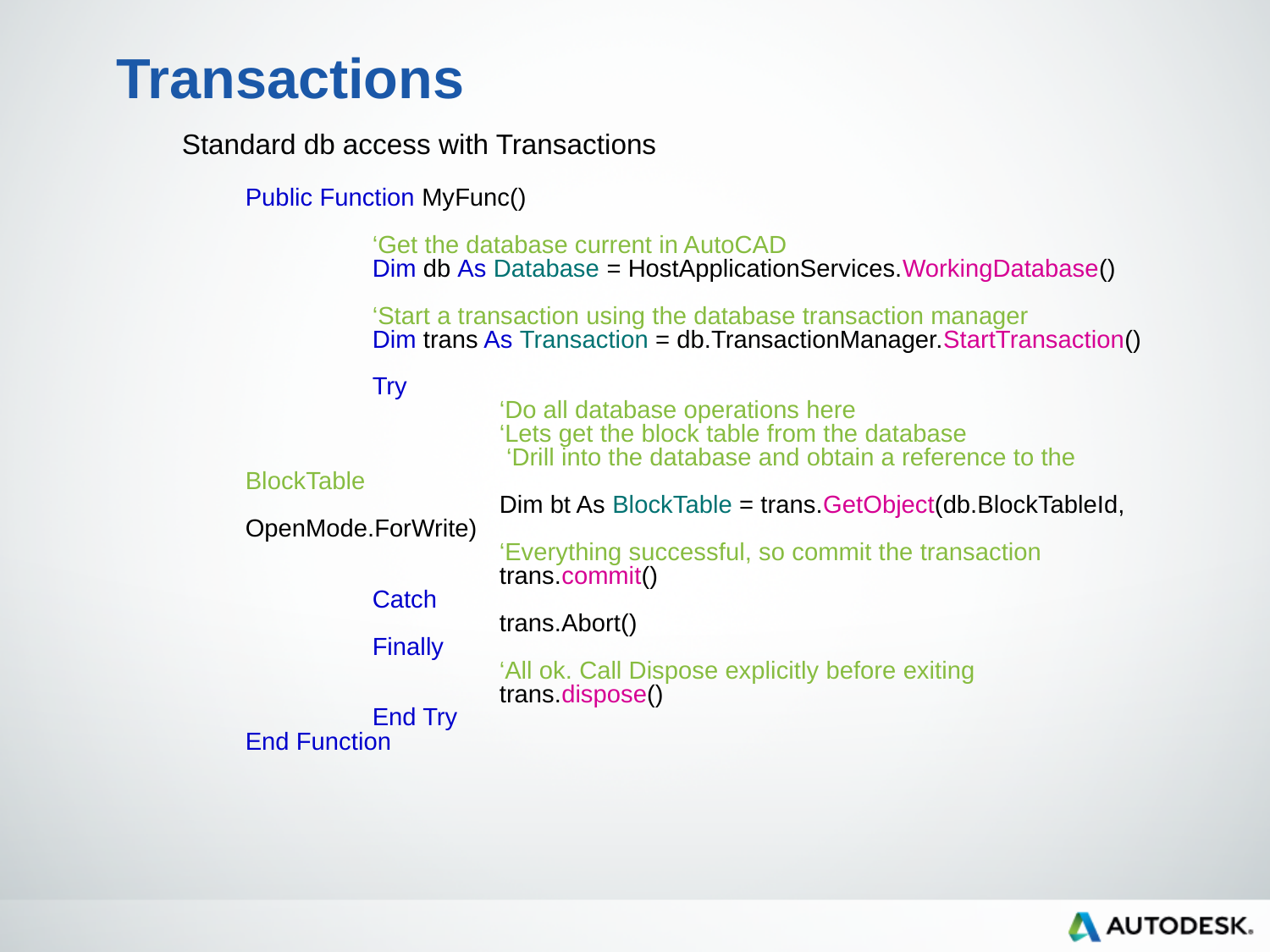

Transactions
Standard db access with Transactions

Public Function MyFunc()

	‘Get the database current in AutoCAD
	Dim db As Database = HostApplicationServices.WorkingDatabase()

	‘Start a transaction using the database transaction manager
	Dim trans As Transaction = db.TransactionManager.StartTransaction()

	Try
		‘Do all database operations here
		‘Lets get the block table from the database
		 ‘Drill into the database and obtain a reference to the BlockTable
		Dim bt As BlockTable = trans.GetObject(db.BlockTableId, OpenMode.ForWrite)
		‘Everything successful, so commit the transaction
		trans.commit()
	Catch
		trans.Abort()
	Finally
		‘All ok. Call Dispose explicitly before exiting
		trans.dispose()
	End Try
End Function